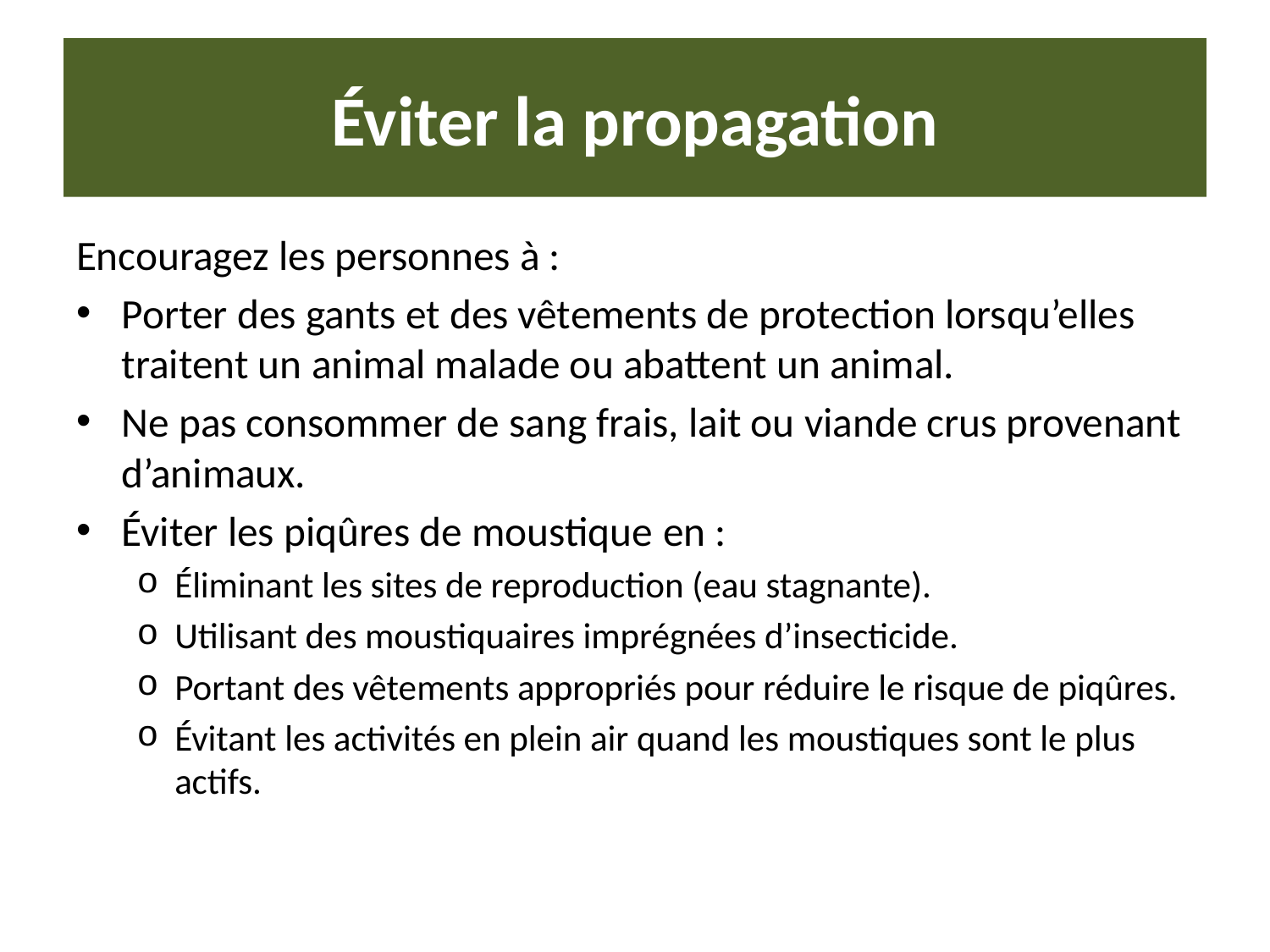

# Éviter la propagation
Encouragez les personnes à :
Porter des gants et des vêtements de protection lorsqu’elles traitent un animal malade ou abattent un animal.
Ne pas consommer de sang frais, lait ou viande crus provenant d’animaux.
Éviter les piqûres de moustique en :
Éliminant les sites de reproduction (eau stagnante).
Utilisant des moustiquaires imprégnées d’insecticide.
Portant des vêtements appropriés pour réduire le risque de piqûres.
Évitant les activités en plein air quand les moustiques sont le plus actifs.